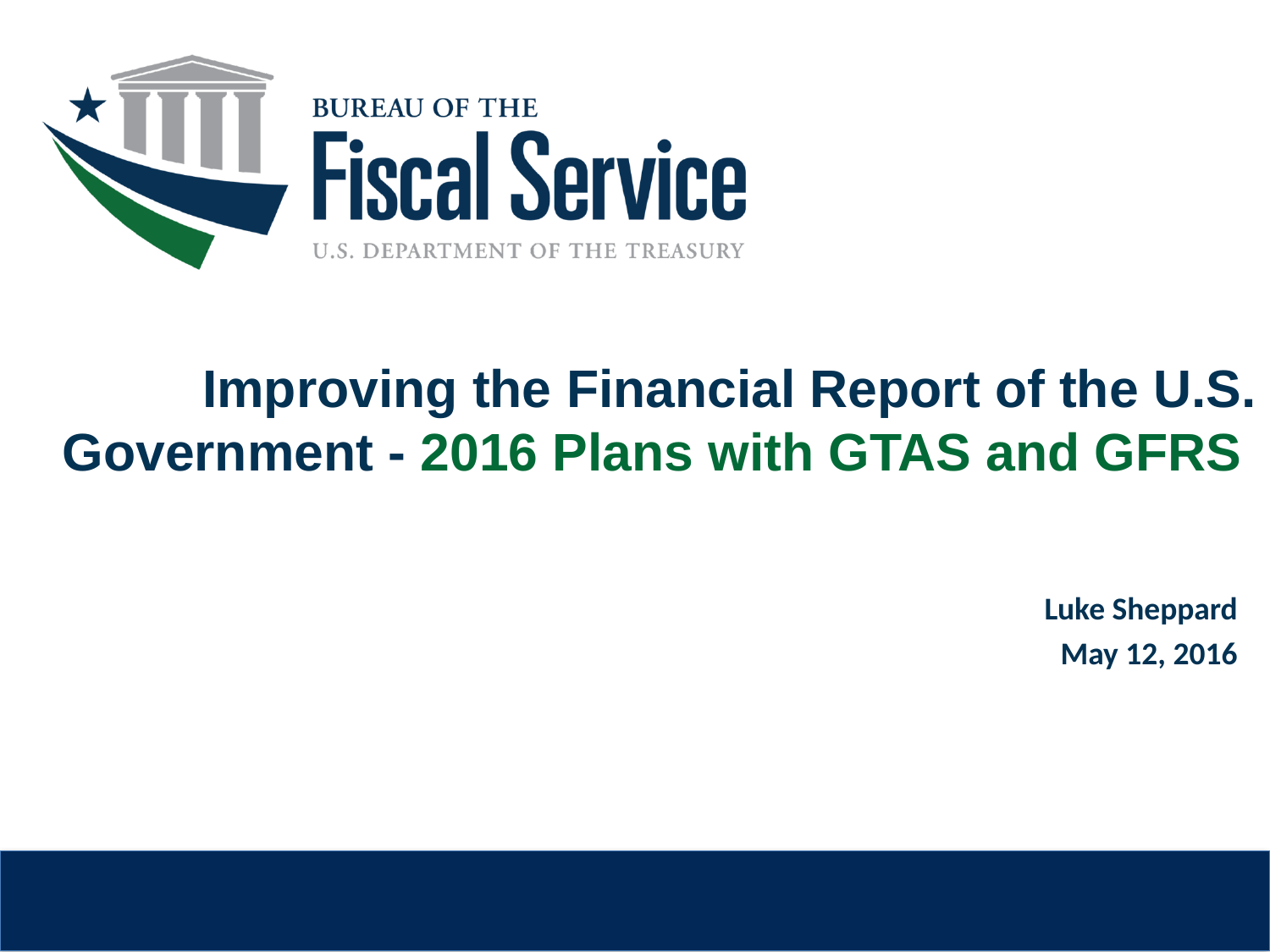

Improving the Financial Report of the U.S. Government - 2016 Plans with GTAS and GFRS
Luke Sheppard
May 12, 2016